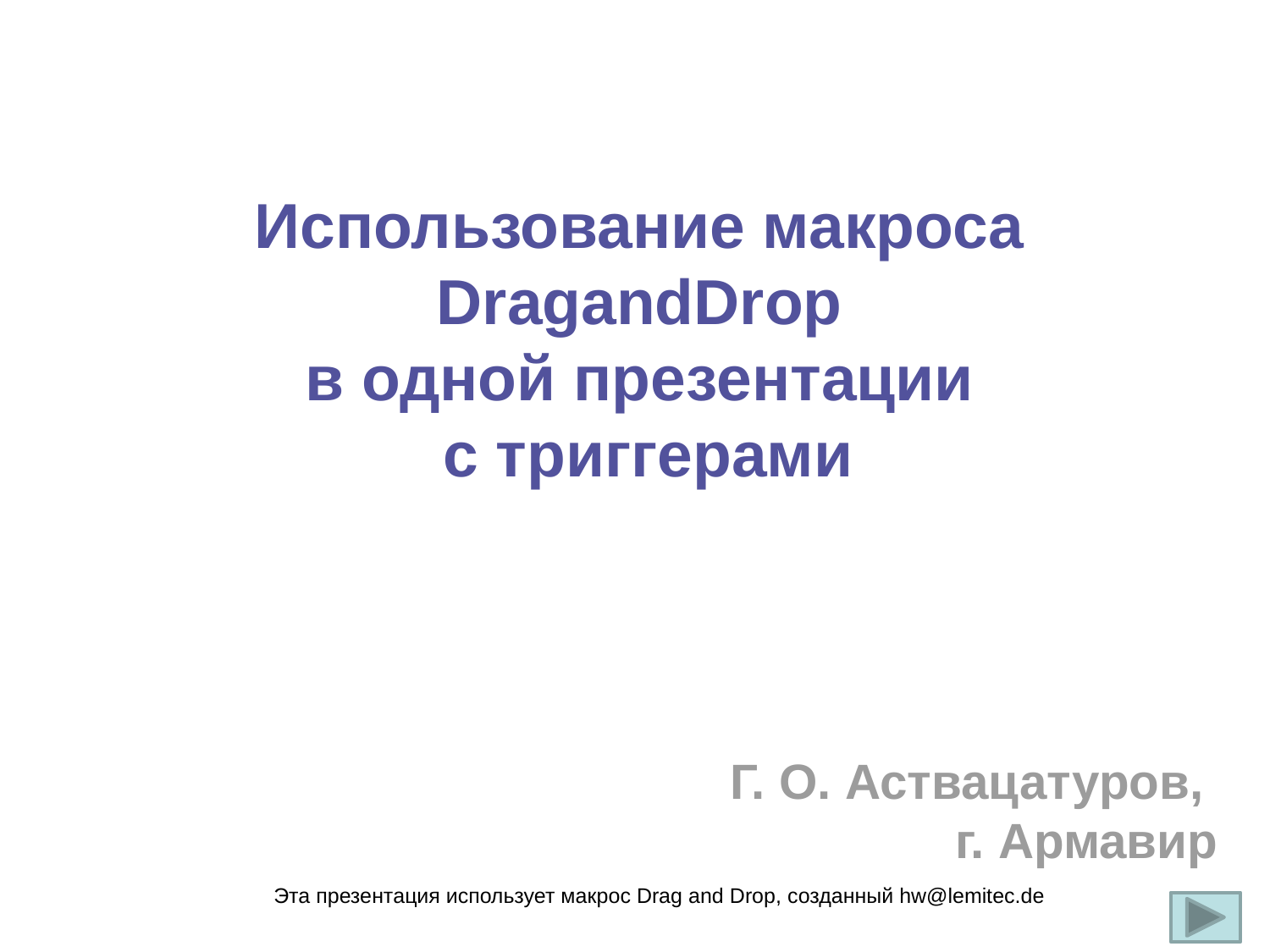

Использование макроса
DragandDrop
в одной презентации
с триггерами

Г. О. Аствацатуров,
г. Армавир
Эта презентация использует макрос Drag and Drop, созданный hw@lemitec.de